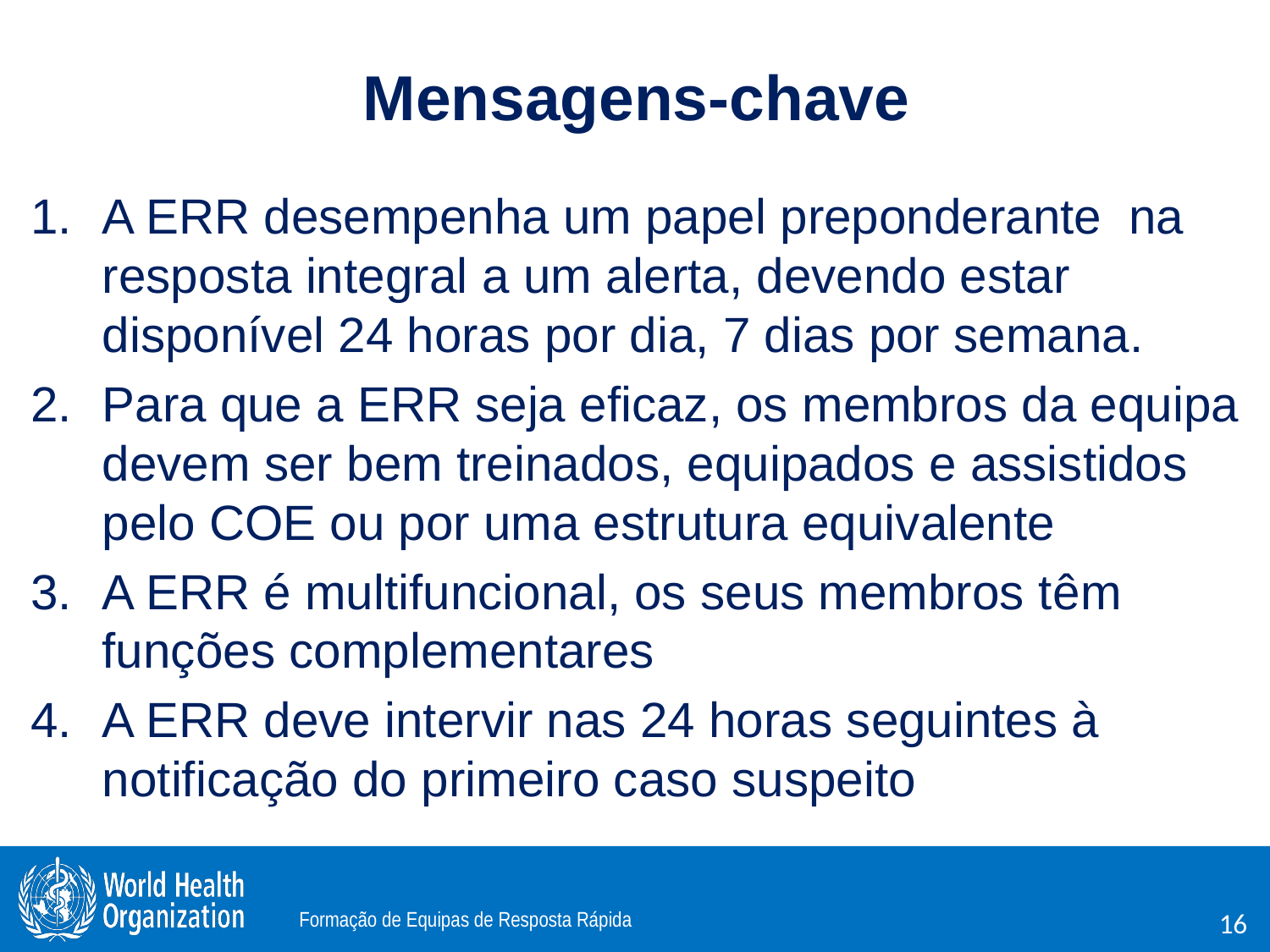

# Mensagens-chave
A ERR desempenha um papel preponderante  na resposta integral a um alerta, devendo estar disponível 24 horas por dia, 7 dias por semana.
Para que a ERR seja eficaz, os membros da equipa devem ser bem treinados, equipados e assistidos pelo COE ou por uma estrutura equivalente
A ERR é multifuncional, os seus membros têm funções complementares
A ERR deve intervir nas 24 horas seguintes à notificação do primeiro caso suspeito